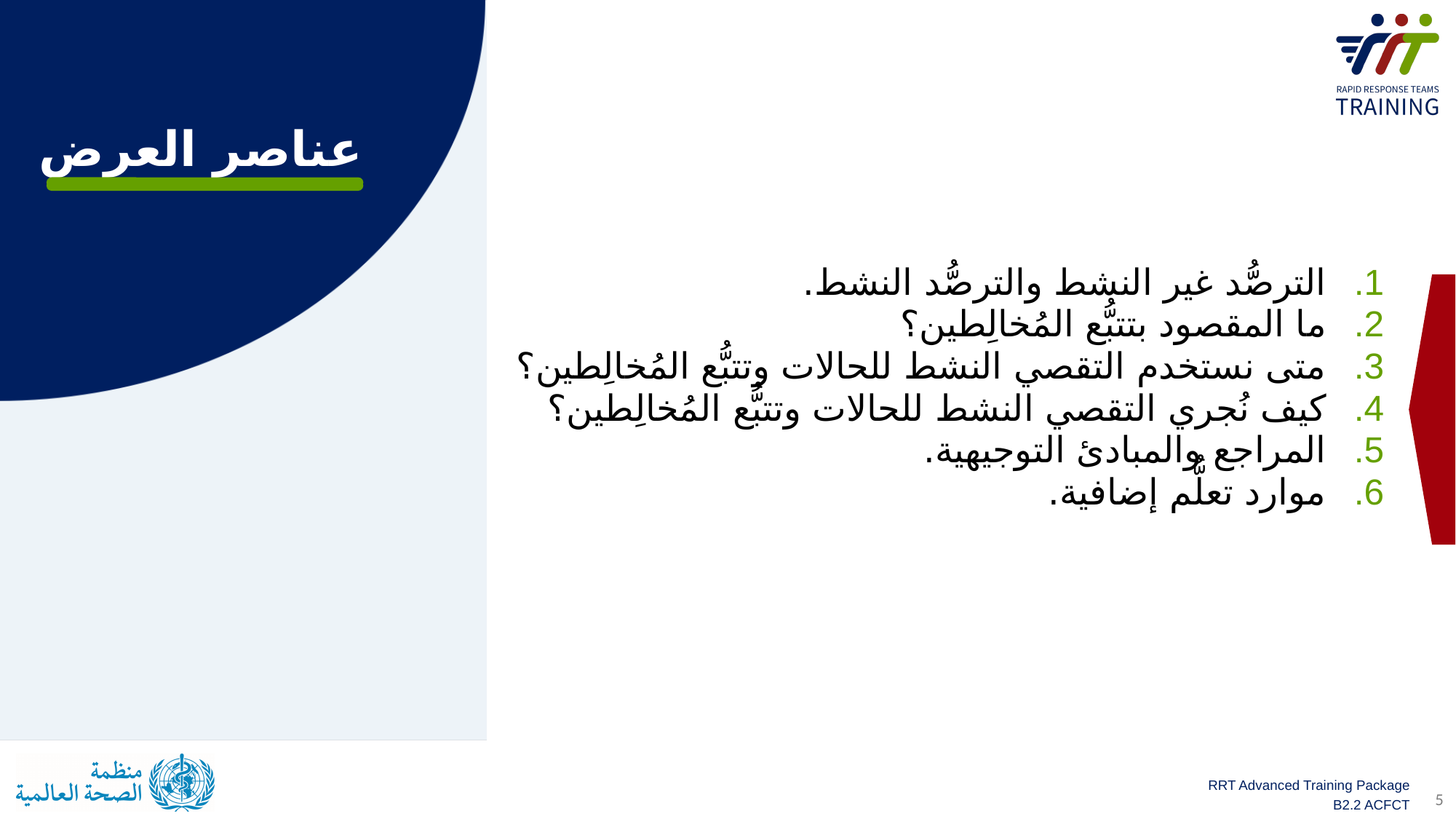

عناصر العرض

الترصُّد غير النشط والترصُّد النشط.
ما المقصود بتتبُّع المُخالِطين؟
متى نستخدم التقصي النشط للحالات وتتبُّع المُخالِطين؟
كيف نُجري التقصي النشط للحالات وتتبُّع المُخالِطين؟
المراجع والمبادئ التوجيهية.
موارد تعلُّم إضافية.